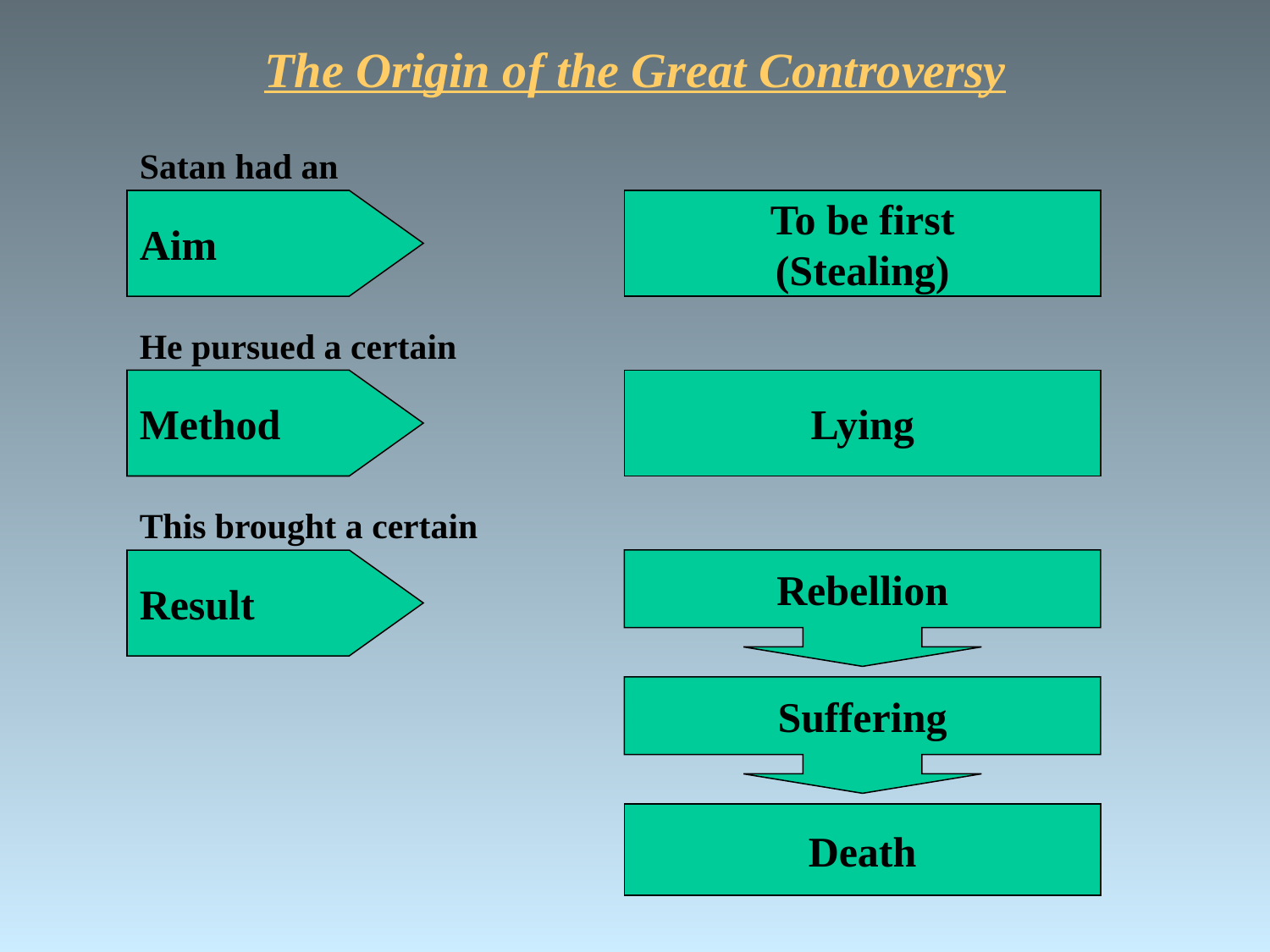

The Origin of the Great Controversy
Satan had an
Aim
To be first
(Stealing)
He pursued a certain
Method
Lying
This brought a certain
Result
Rebellion
Suffering
Death